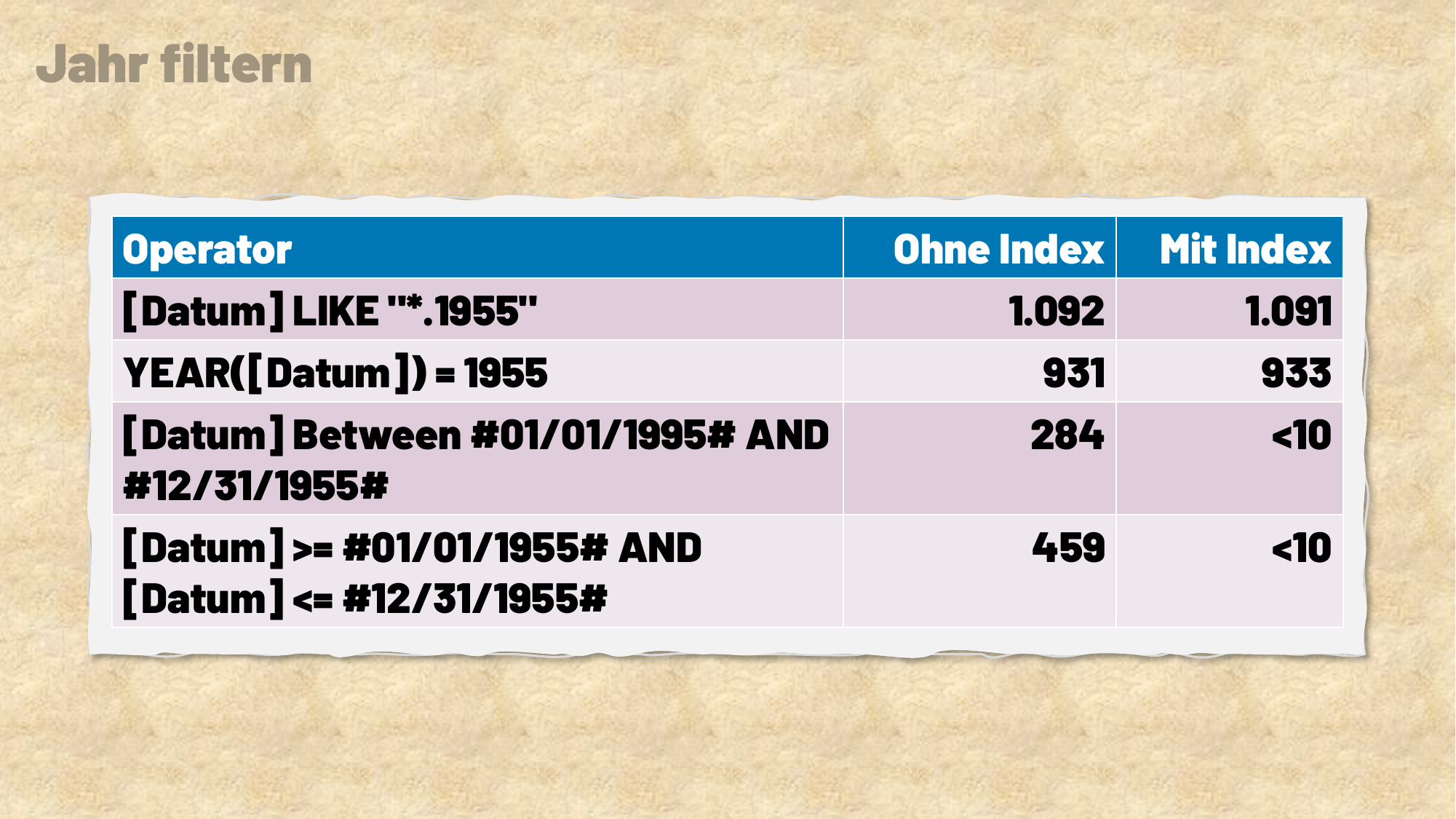

# Jahr filtern

| Operator | Ohne Index | Mit Index |
| --- | --- | --- |
| [Datum] LIKE "\*.1955" | 1.092 | 1.091 |
| YEAR([Datum]) = 1955 | 931 | 933 |
| [Datum] Between #01/01/1995# AND #12/31/1955# | 284 | <10 |
| [Datum] >= #01/01/1955# AND [Datum] <= #12/31/1955# | 459 | <10 |